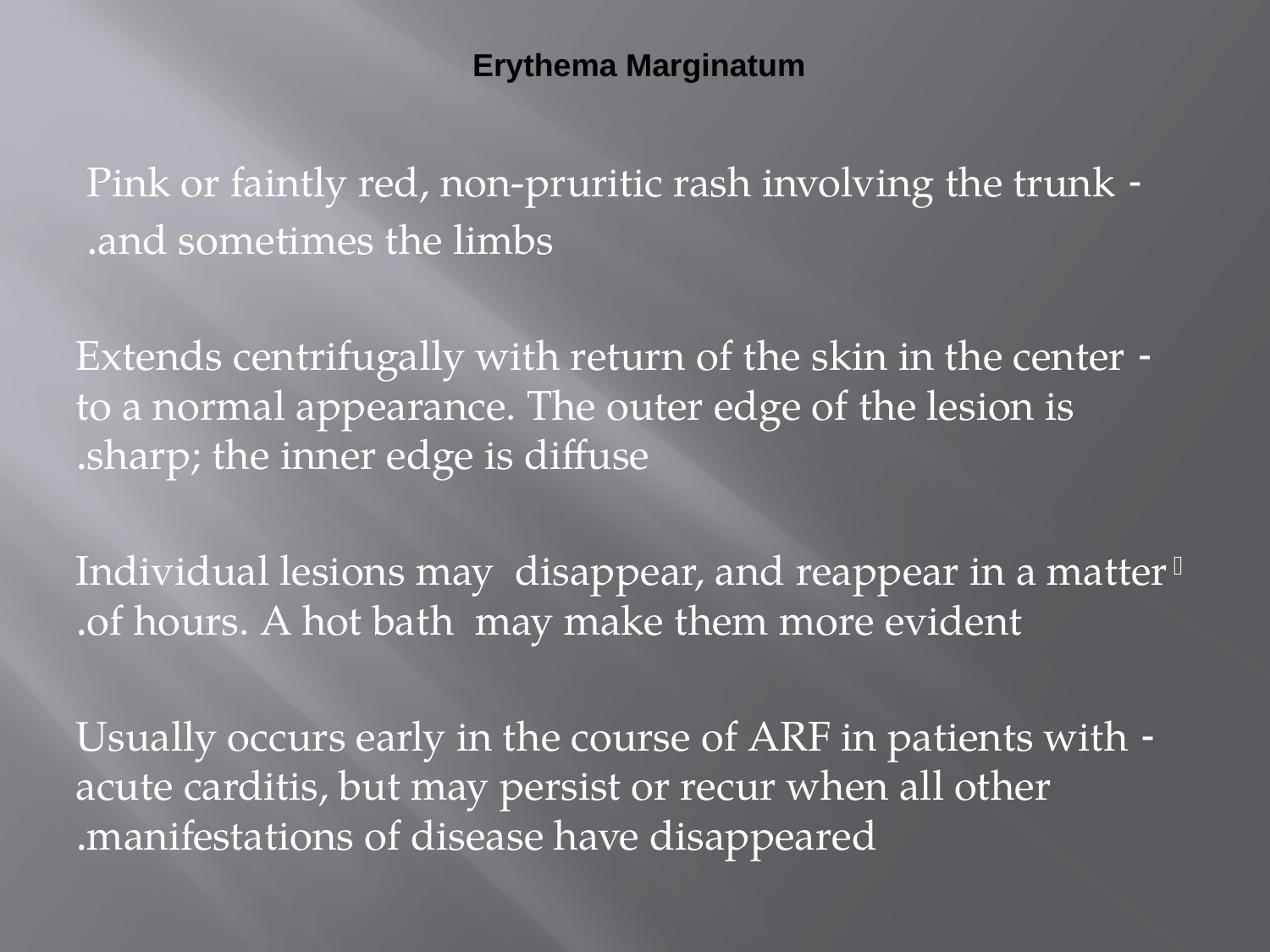

# Erythema Marginatum
- Pink or faintly red, non-pruritic rash involving the trunk
and sometimes the limbs.

 - Extends centrifugally with return of the skin in the center to a normal appearance. The outer edge of the lesion is sharp; the inner edge is diffuse.

Individual lesions may  disappear, and reappear in a matter of hours. A hot bath  may make them more evident.

- Usually occurs early in the course of ARF in patients with acute carditis, but may persist or recur when all other manifestations of disease have disappeared.